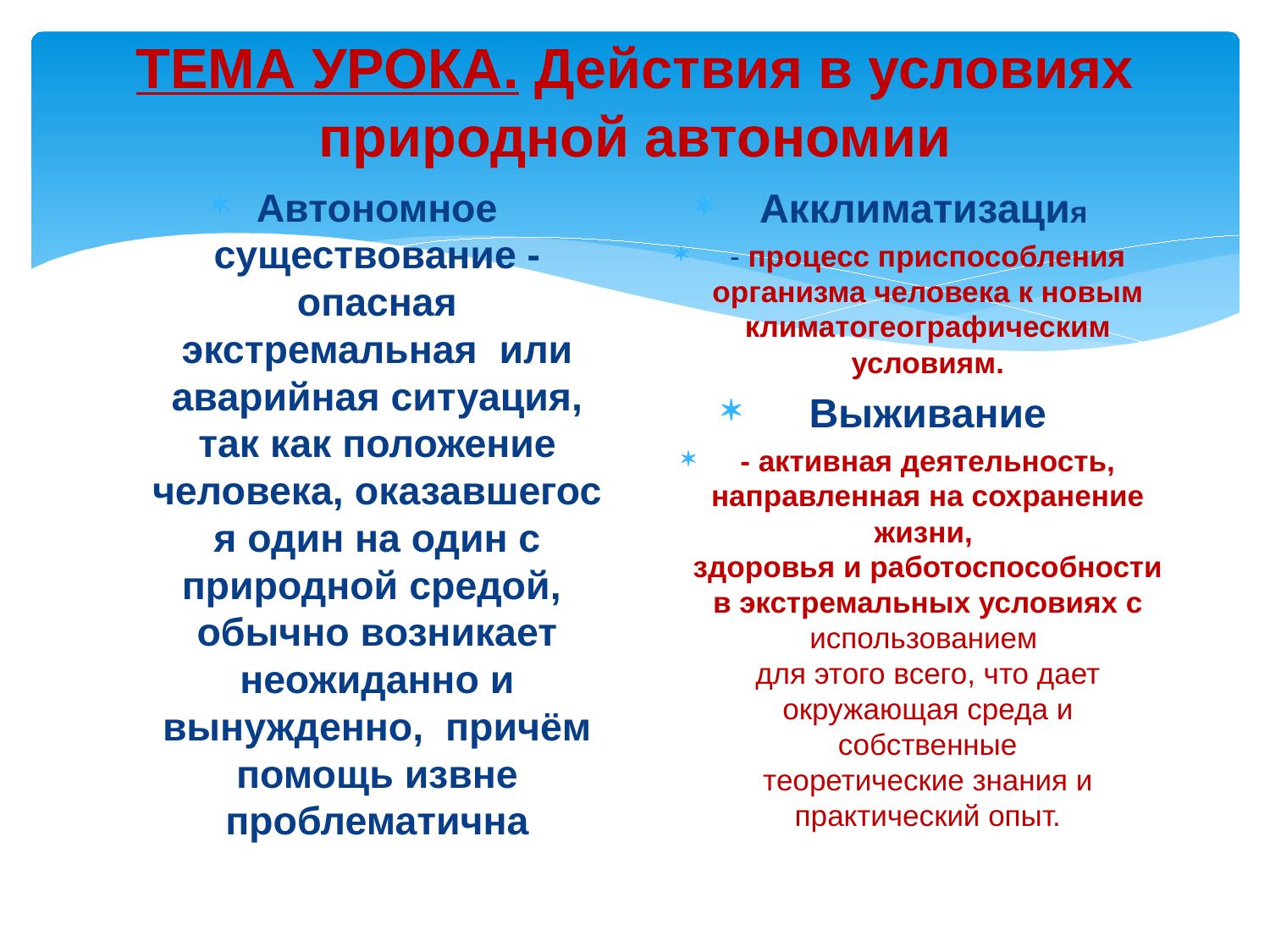

# ТЕМА УРОКА. Действия в условиях природной автономии
Автономное существование - опасная экстремальная  или аварийная ситуация, так как положение человека, оказавшегося один на один с природной средой,  обычно возникает неожиданно и вынужденно,  причём помощь извне проблематична
Акклиматизация
- процесс приспособления организма человека к новым климатогеографическим условиям.
 Выживание
- активная деятельность, направленная на сохранение жизни, 
здоровья и работоспособности в экстремальных условиях с использованием 
для этого всего, что дает окружающая среда и собственные теоретические знания и практический опыт.